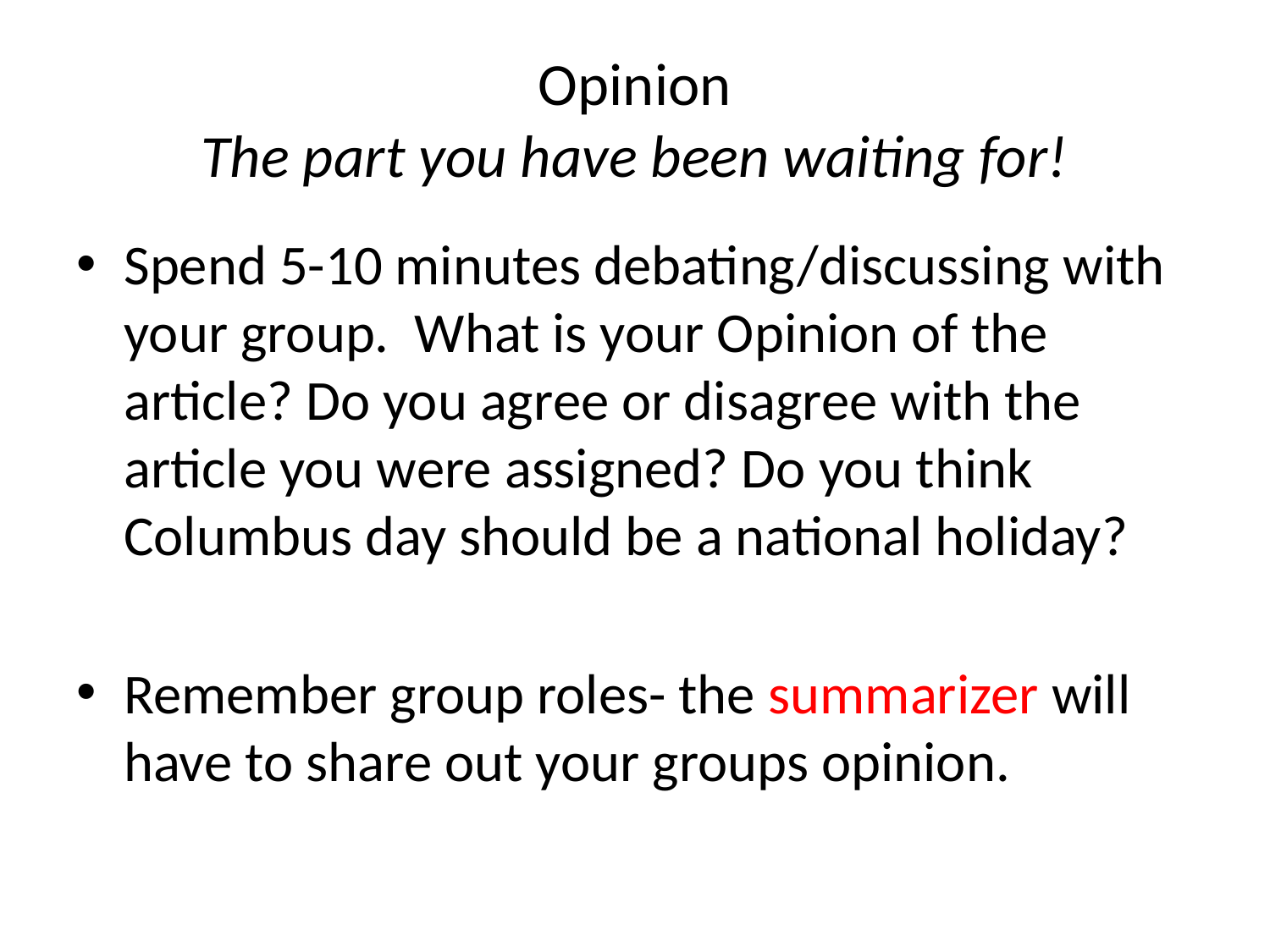

# Opinion The part you have been waiting for!
Spend 5-10 minutes debating/discussing with your group.  What is your Opinion of the article? Do you agree or disagree with the article you were assigned? Do you think Columbus day should be a national holiday?

Remember group roles- the summarizer will have to share out your groups opinion.